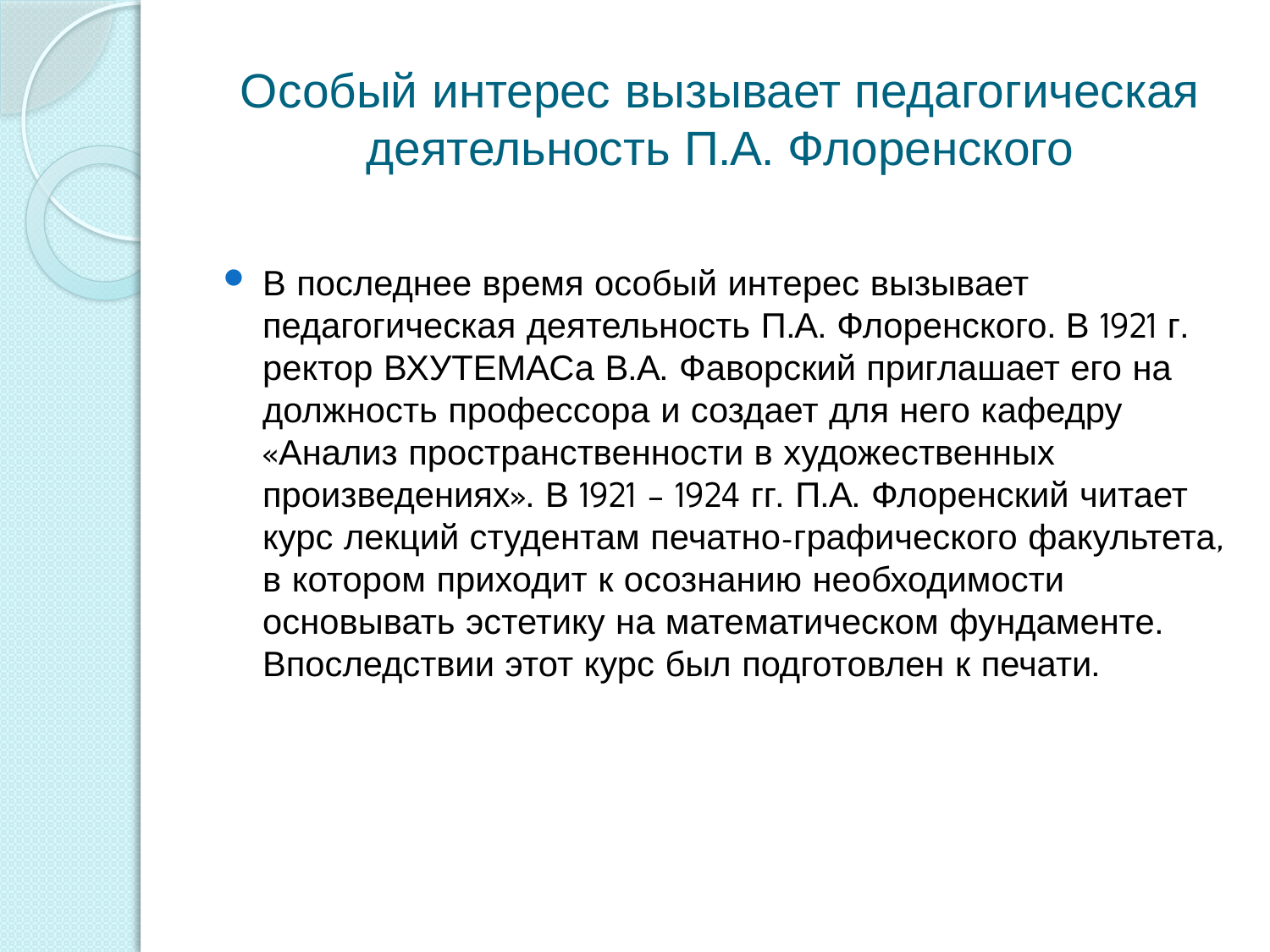

# Особый интерес вызывает педагогическая деятельность П.А. Флоренского
В последнее время особый интерес вызывает педагогическая деятельность П.А. Флоренского. В 1921 г. ректор ВХУТЕМАСа В.А. Фаворский приглашает его на должность профессора и создает для него кафедру «Анализ пространственности в художественных произведениях». В 1921 – 1924 гг. П.А. Флоренский читает курс лекций студентам печатно-графического факультета, в котором приходит к осознанию необходимости основывать эстетику на математическом фундаменте. Впоследствии этот курс был подготовлен к печати.